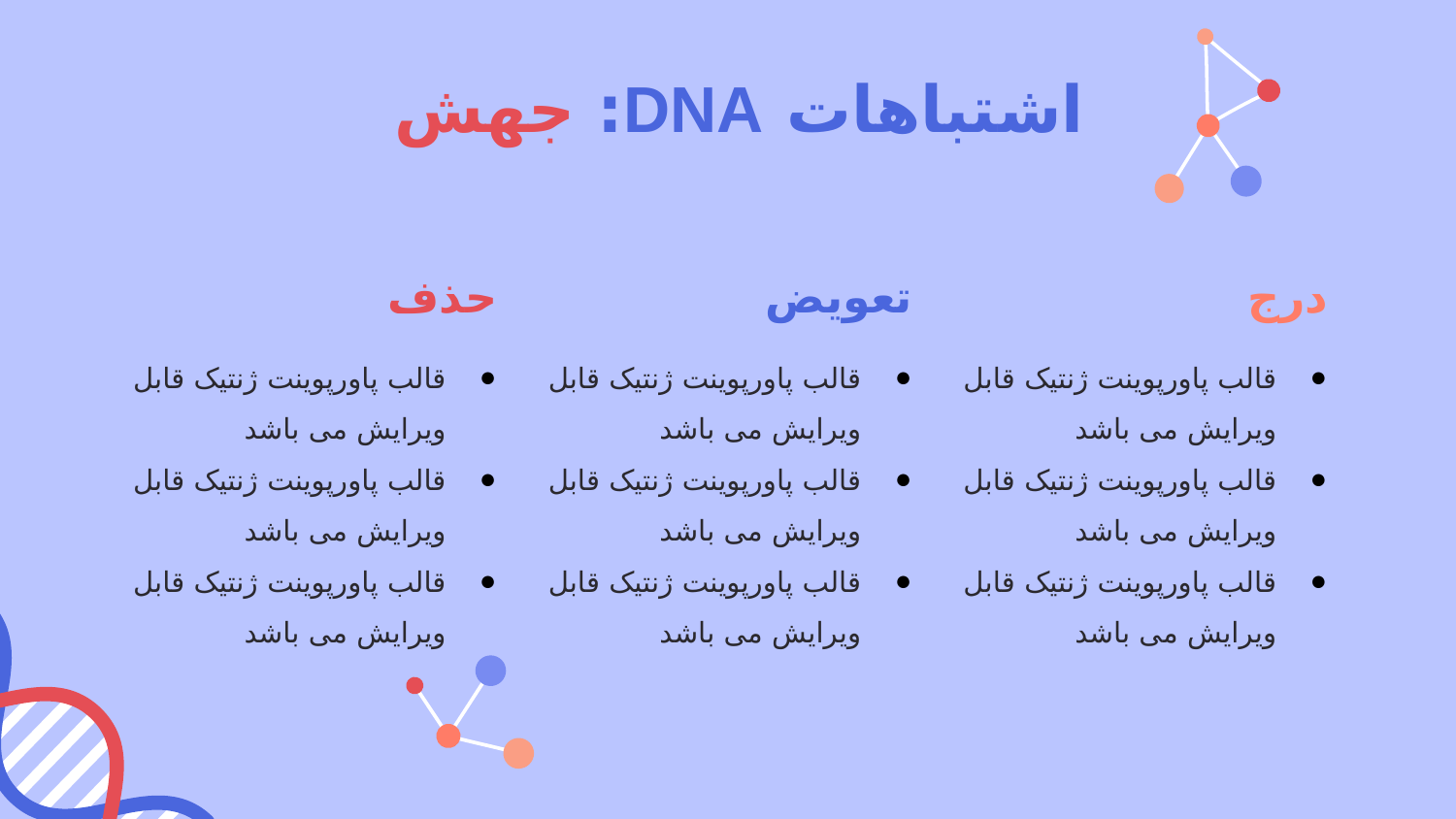

# اشتباهات DNA: جهش
حذف
تعویض
درج
قالب پاورپوینت ژنتیک قابل ویرایش می باشد
قالب پاورپوینت ژنتیک قابل ویرایش می باشد
قالب پاورپوینت ژنتیک قابل ویرایش می باشد
قالب پاورپوینت ژنتیک قابل ویرایش می باشد
قالب پاورپوینت ژنتیک قابل ویرایش می باشد
قالب پاورپوینت ژنتیک قابل ویرایش می باشد
قالب پاورپوینت ژنتیک قابل ویرایش می باشد
قالب پاورپوینت ژنتیک قابل ویرایش می باشد
قالب پاورپوینت ژنتیک قابل ویرایش می باشد